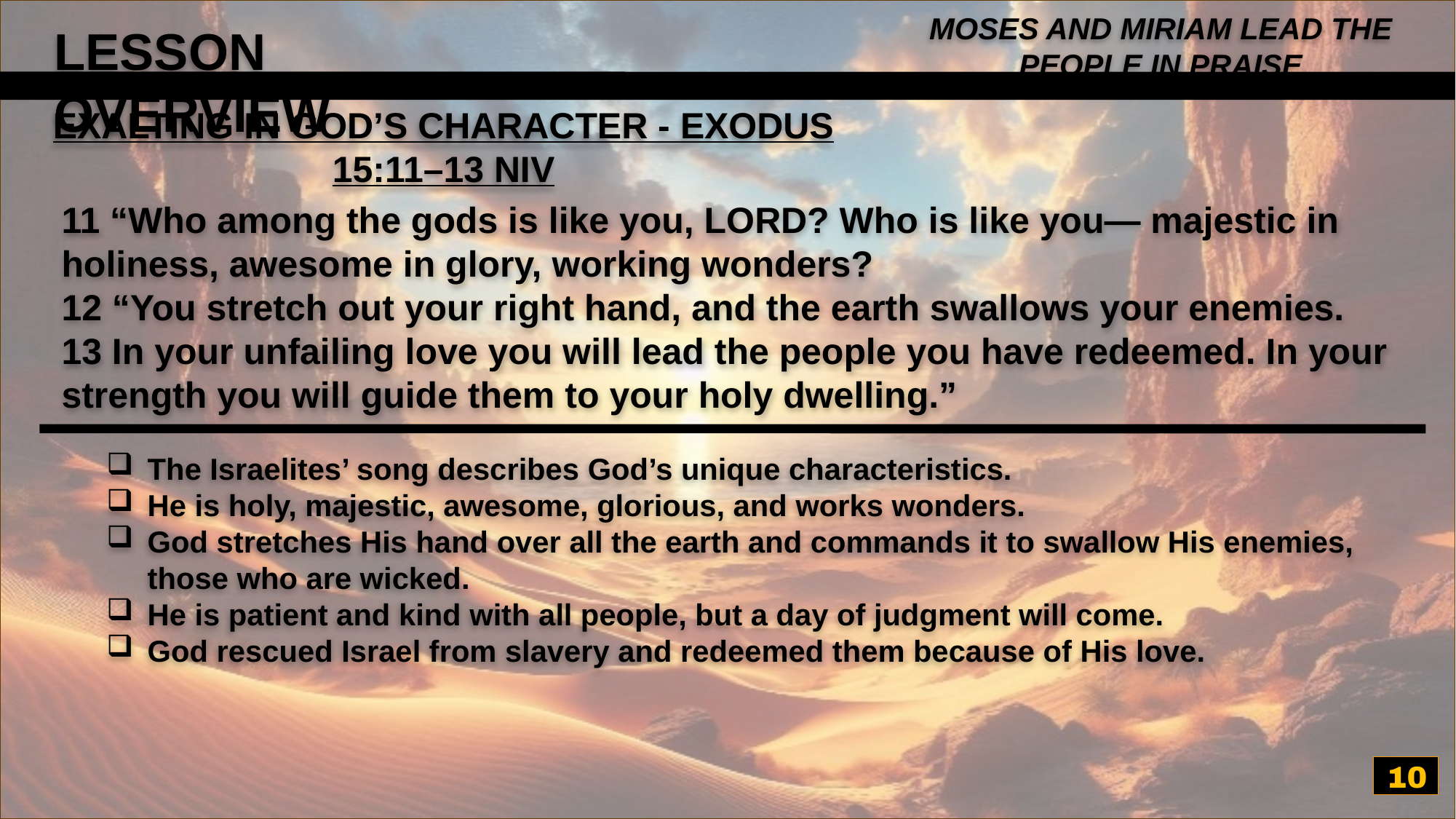

LESSON OVERVIEW
Moses and Miriam Lead the People in Praise

Exalting in God’s Character - Exodus 15:11–13 NIV
11 “Who among the gods is like you, LORD? Who is like you— majestic in holiness, awesome in glory, working wonders?
12 “You stretch out your right hand, and the earth swallows your enemies.
13 In your unfailing love you will lead the people you have redeemed. In your strength you will guide them to your holy dwelling.”

The Israelites’ song describes God’s unique characteristics.
He is holy, majestic, awesome, glorious, and works wonders.
God stretches His hand over all the earth and commands it to swallow His enemies, those who are wicked.
He is patient and kind with all people, but a day of judgment will come.
God rescued Israel from slavery and redeemed them because of His love.
10